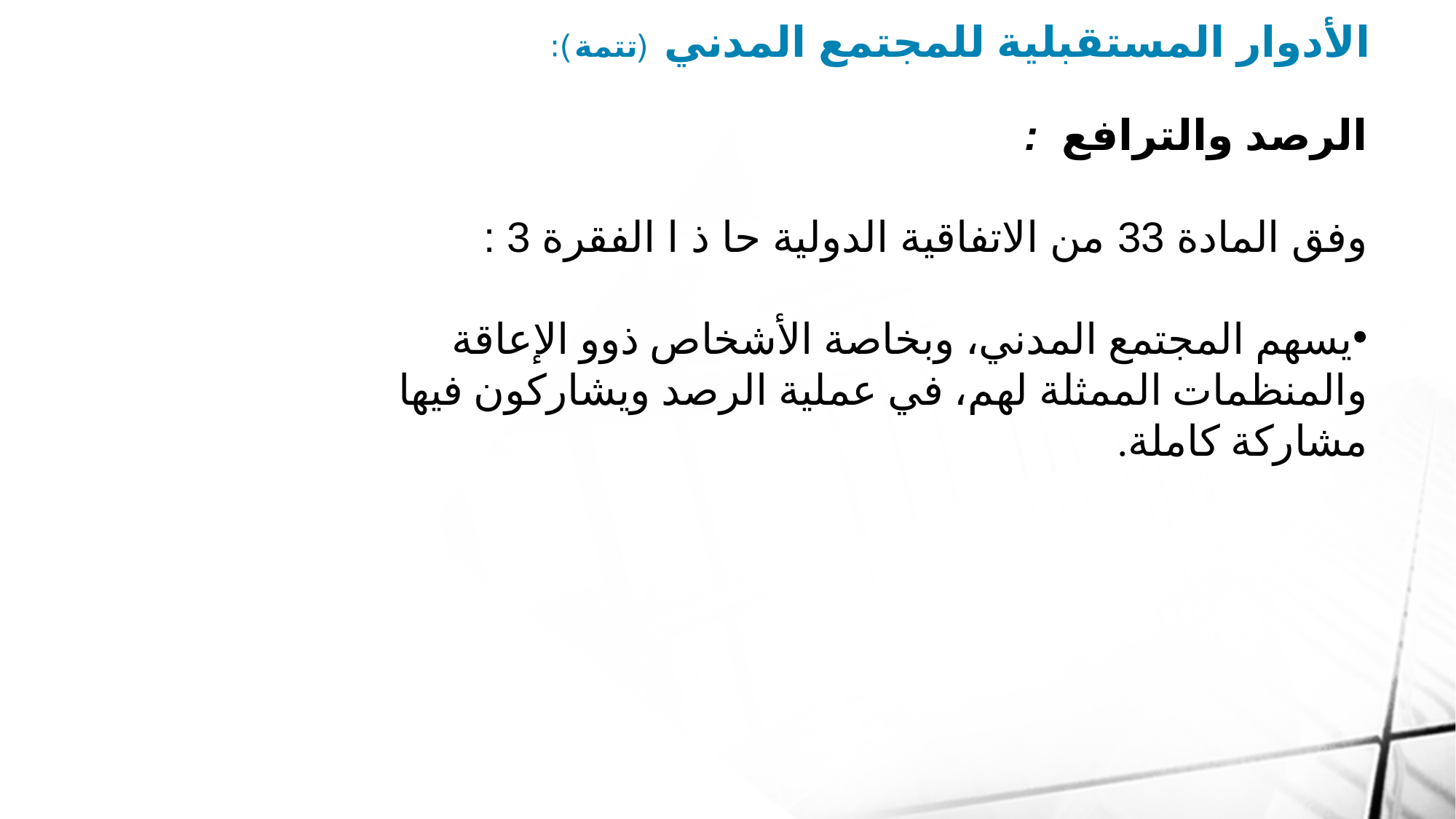

الأدوار المستقبلية للمجتمع المدني (تتمة):
الرصد والترافع  :

وفق المادة 33 من الاتفاقية الدولية حا ذ ا الفقرة 3 :

يسهم المجتمع المدني، وبخاصة الأشخاص ذوو الإعاقة والمنظمات الممثلة لهم، في عملية الرصد ويشاركون فيها مشاركة كاملة.